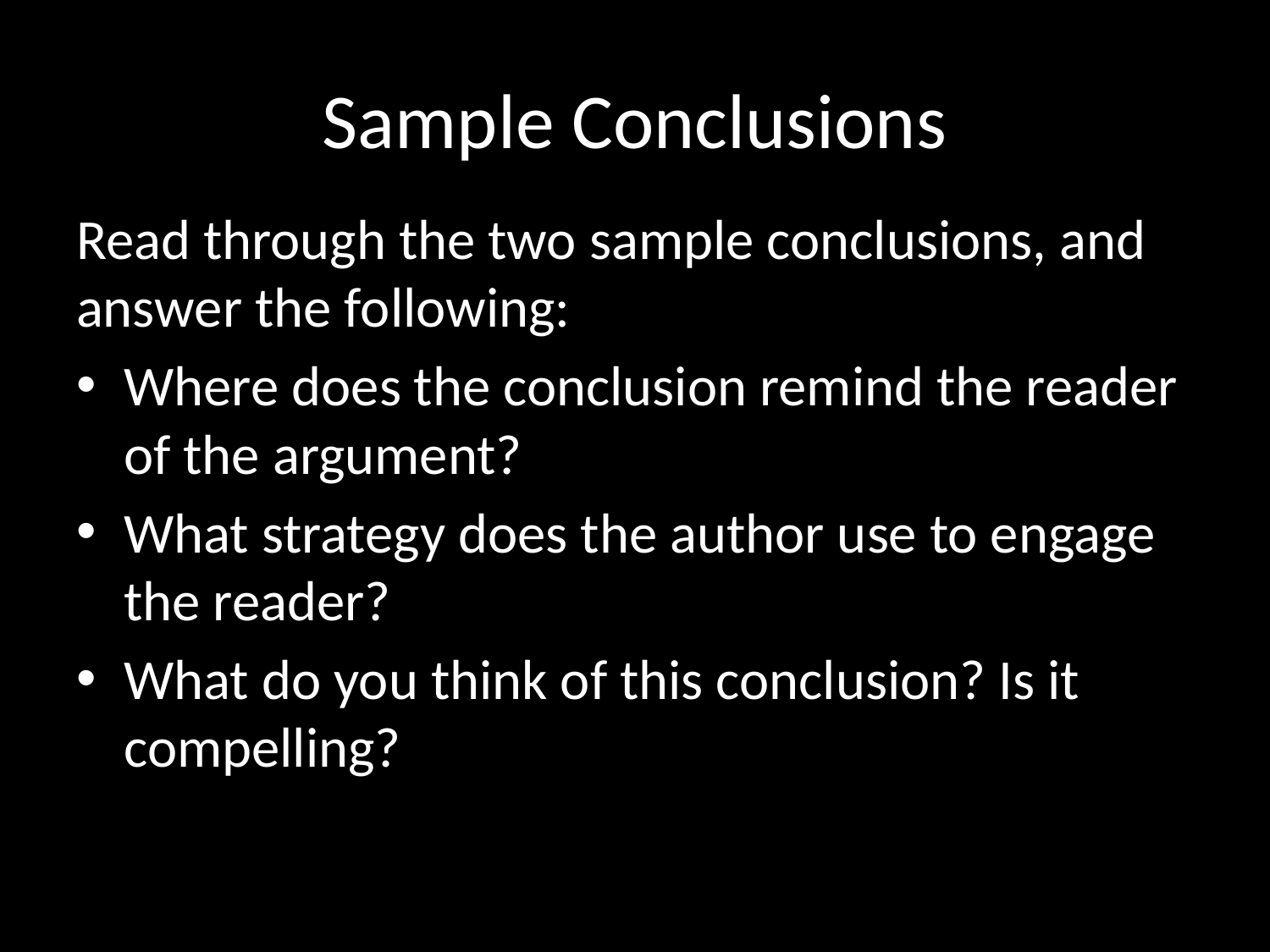

# Sample Conclusions
Read through the two sample conclusions, and answer the following:
Where does the conclusion remind the reader of the argument?
What strategy does the author use to engage the reader?
What do you think of this conclusion? Is it compelling?